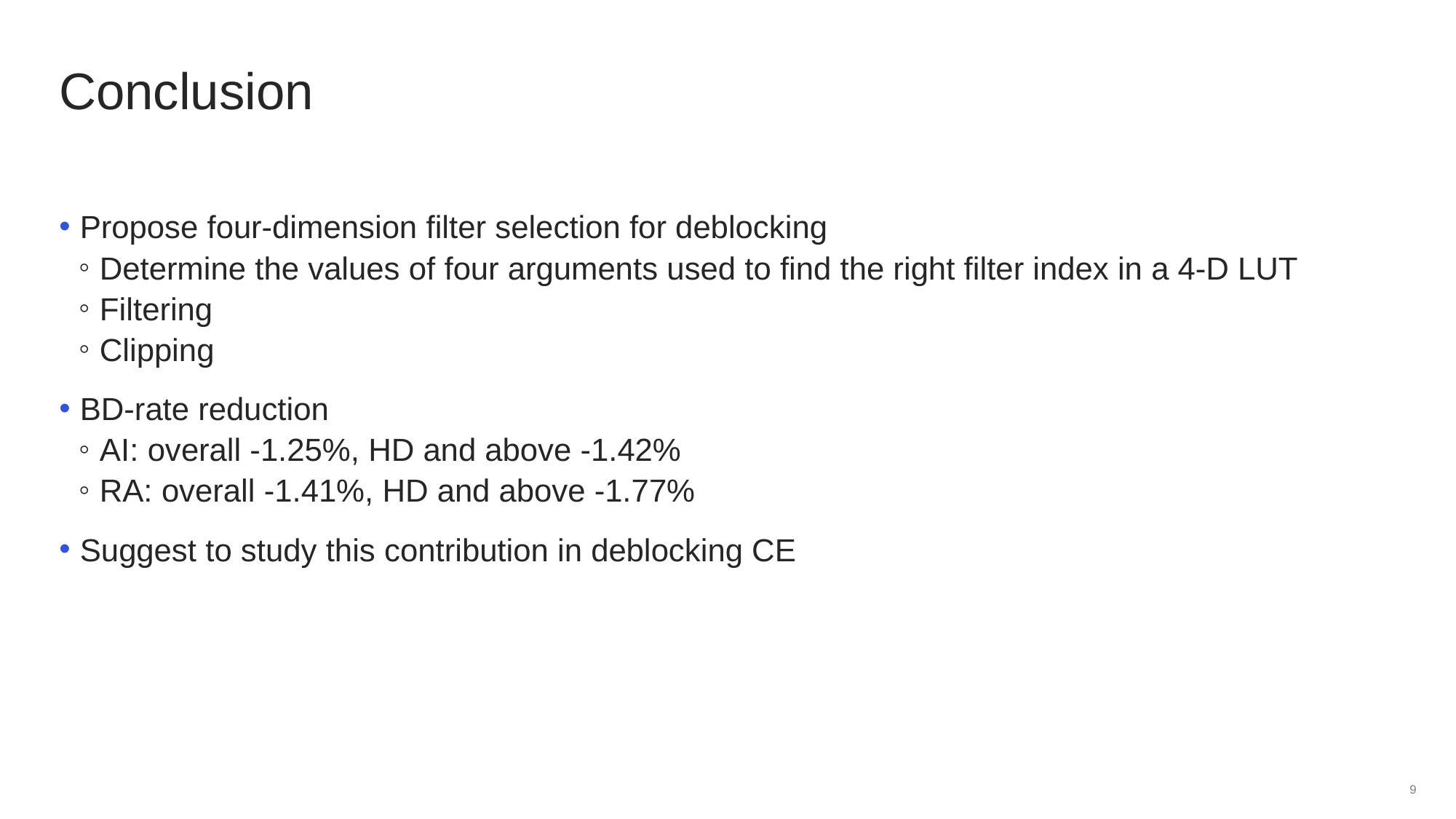

# Conclusion

Propose four-dimension filter selection for deblocking
Determine the values of four arguments used to find the right filter index in a 4-D LUT
Filtering
Clipping
BD-rate reduction
AI: overall -1.25%, HD and above -1.42%
RA: overall -1.41%, HD and above -1.77%
Suggest to study this contribution in deblocking CE